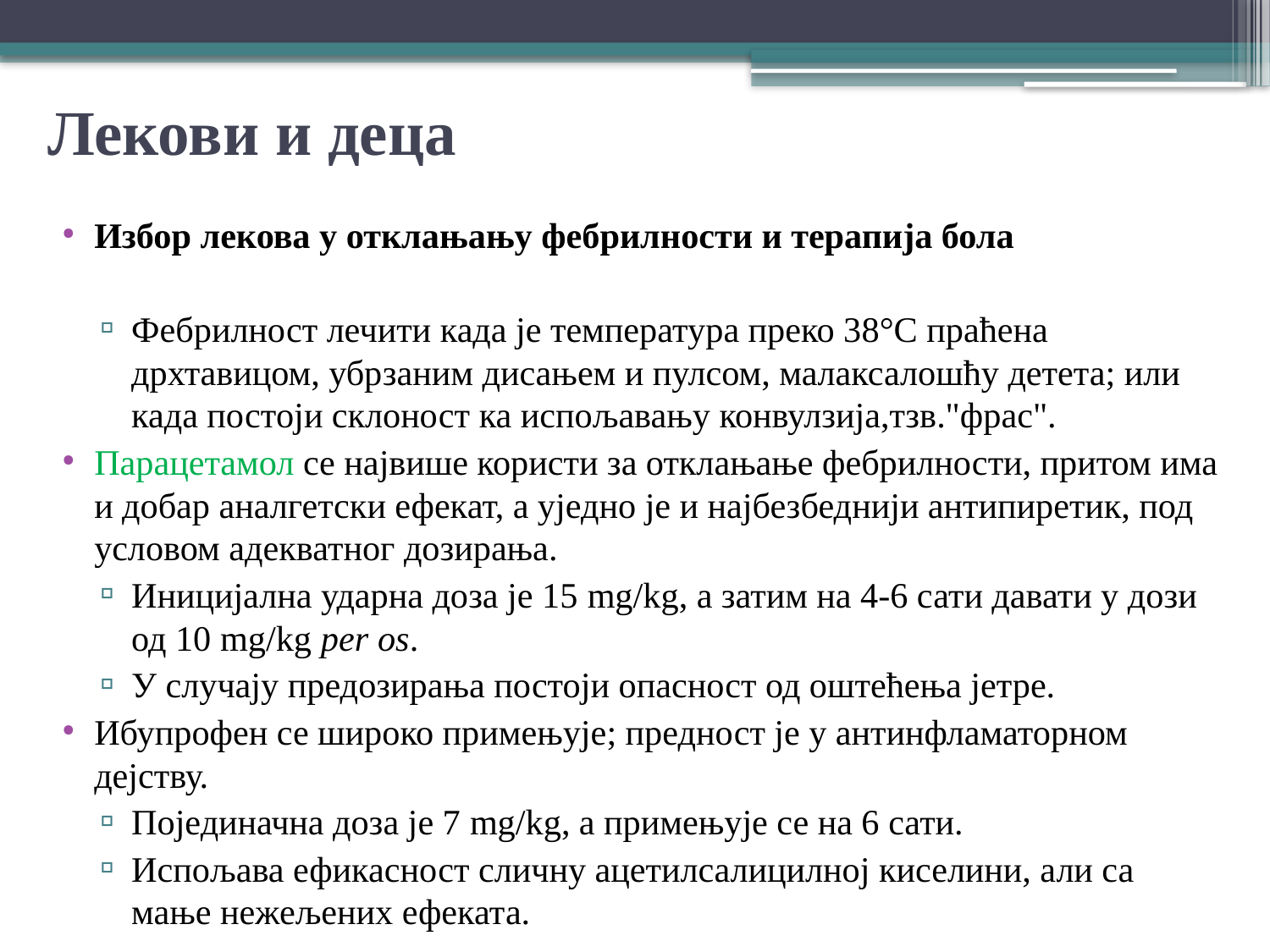

# Лекови и деца
Избор лекова у отклањању фебрилности и терапија бола

Фебрилност лечити када је температура преко 38°С праћена дрхтавицом, убрзаним дисањем и пулсом, малаксалошћу детета; или када постоји склоност ка испољавању конвулзија,тзв."фрас".
Парацетамол се највише користи за отклањање фебрилности, притом има и добар аналгетски ефекат, а уједно је и најбезбеднији антипиретик, под условом адекватног дозирања.
Иницијална ударна доза је 15 mg/kg, а затим на 4-6 сати давати у дози од 10 mg/kg per os.
У случају предозирања постоји опасност од оштећења јетре.
Ибупрофен се широко примењује; предност је у антинфламаторном дејству.
Појединачна доза је 7 mg/kg, а примењује се на 6 сати.
Испољава ефикасност сличну ацетилсалицилној киселини, али са мање нежељених ефеката.